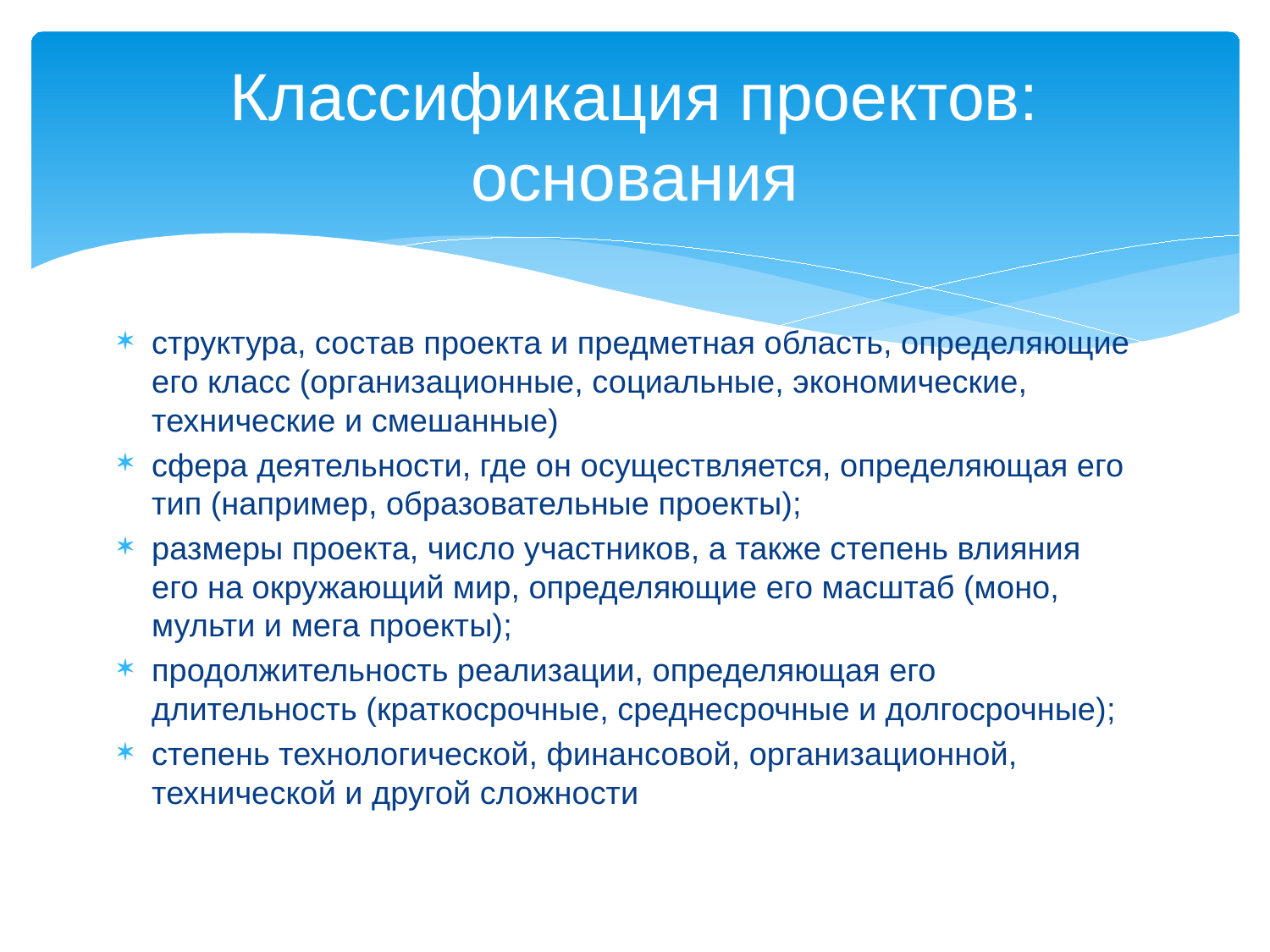

# Классификация проектов: основания
структура, состав проекта и предметная область, определяющие его класс (организационные, социальные, экономические, технические и смешанные)
сфера деятельности, где он осуществляется, определяющая его тип (например, образовательные проекты);
размеры проекта, число участников, а также степень влияния его на окружающий мир, определяющие его масштаб (моно, мульти и мега проекты);
продолжительность реализации, определяющая его длительность (краткосрочные, среднесрочные и долгосрочные);
степень технологической, финансовой, организационной, технической и другой сложности